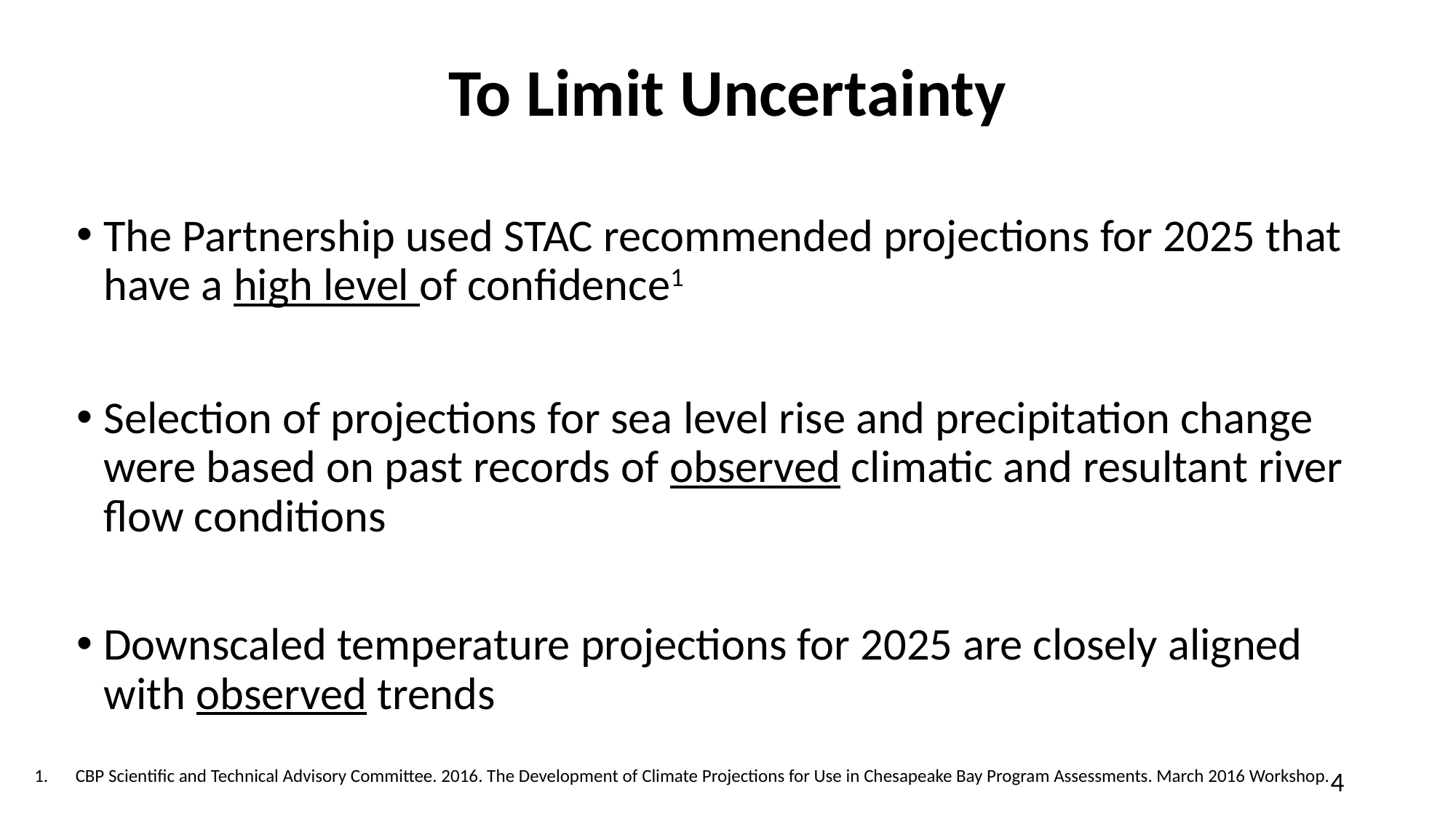

# To Limit Uncertainty
The Partnership used STAC recommended projections for 2025 that have a high level of confidence1

Selection of projections for sea level rise and precipitation change were based on past records of observed climatic and resultant river flow conditions

Downscaled temperature projections for 2025 are closely aligned with observed trends

CBP Scientific and Technical Advisory Committee. 2016. The Development of Climate Projections for Use in Chesapeake Bay Program Assessments. March 2016 Workshop.
4